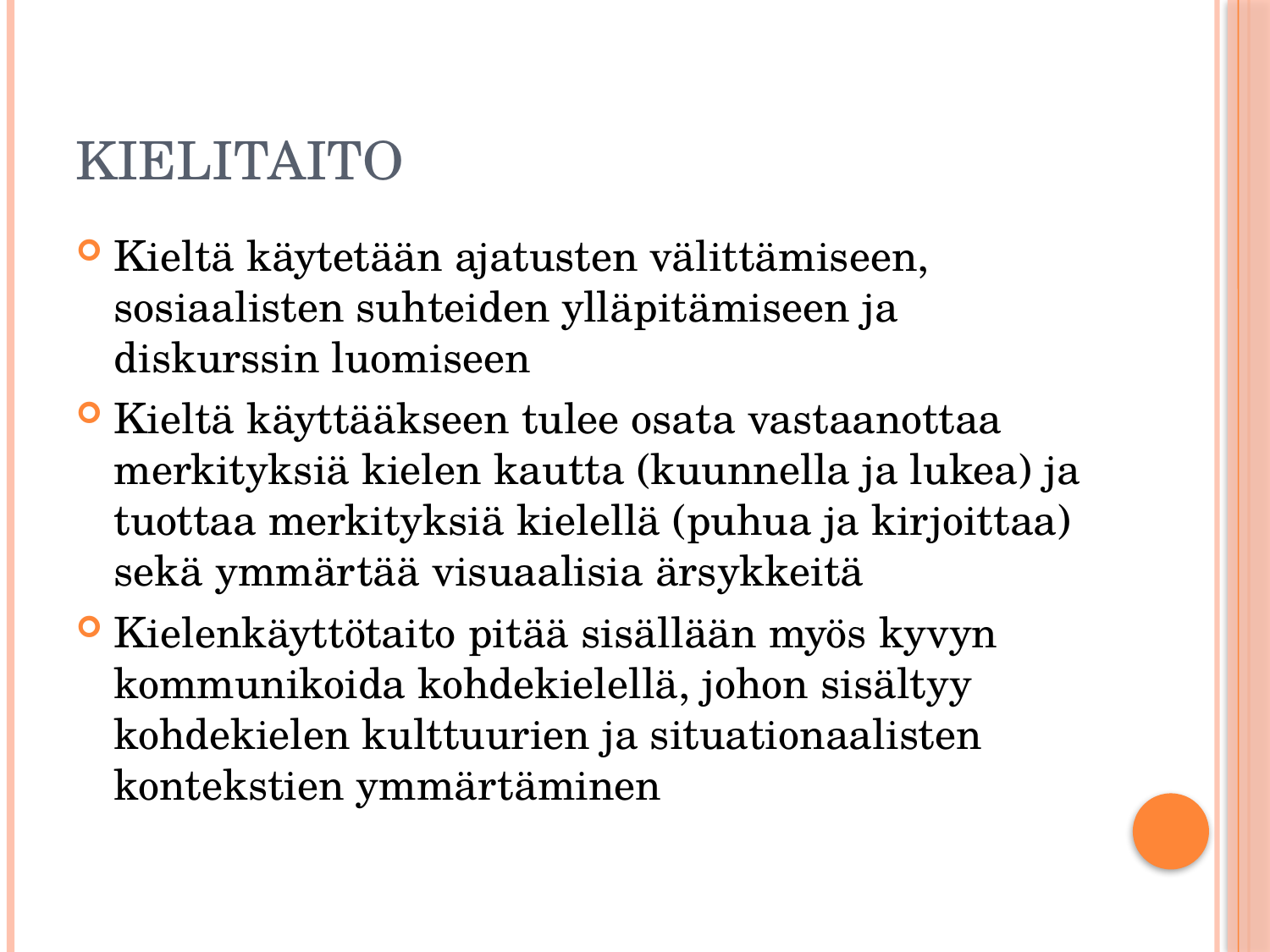

# Kielitaito
Kieltä käytetään ajatusten välittämiseen, sosiaalisten suhteiden ylläpitämiseen ja diskurssin luomiseen
Kieltä käyttääkseen tulee osata vastaanottaa merkityksiä kielen kautta (kuunnella ja lukea) ja tuottaa merkityksiä kielellä (puhua ja kirjoittaa) sekä ymmärtää visuaalisia ärsykkeitä
Kielenkäyttötaito pitää sisällään myös kyvyn kommunikoida kohdekielellä, johon sisältyy kohdekielen kulttuurien ja situationaalisten kontekstien ymmärtäminen